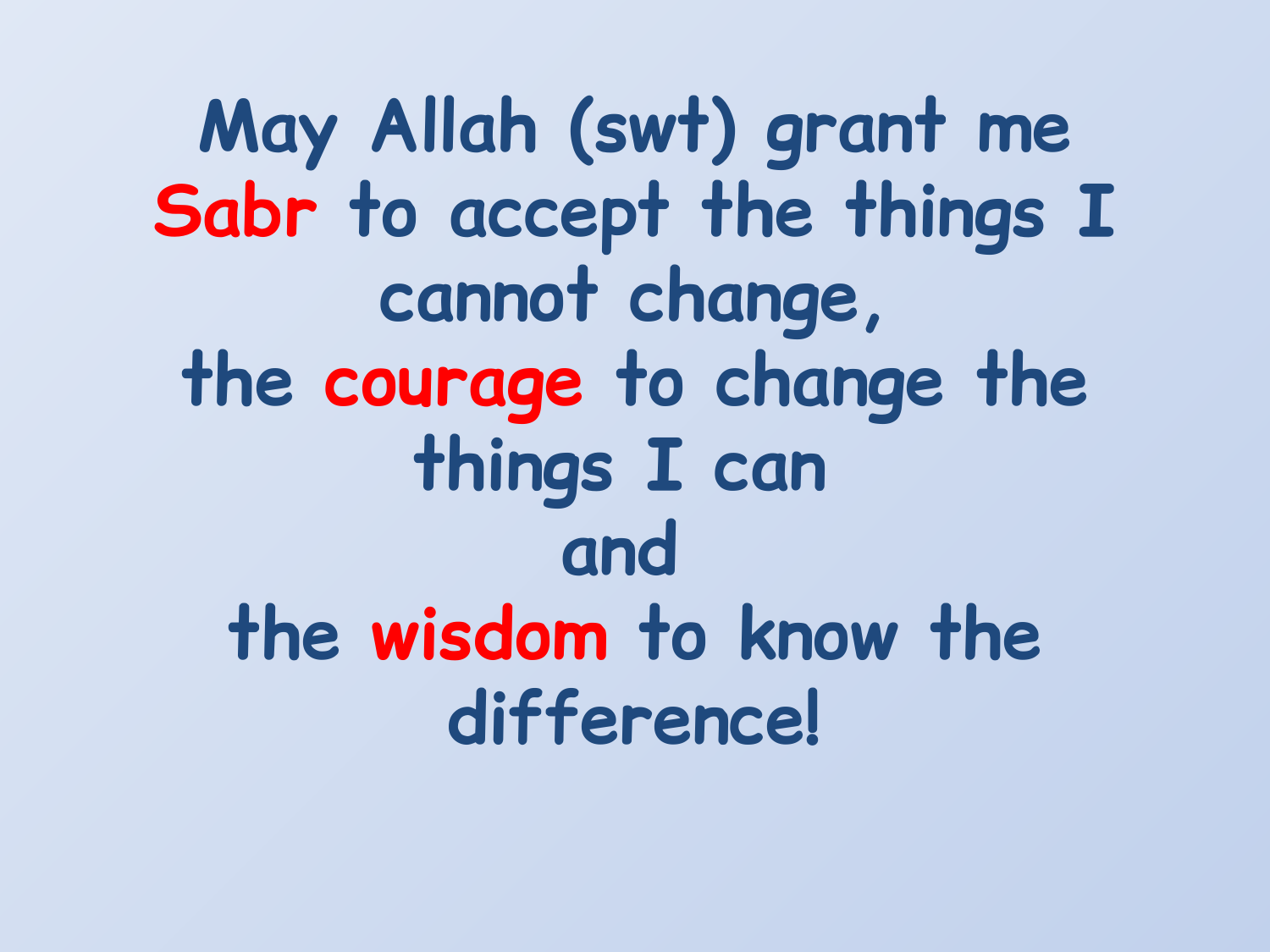

May Allah (swt) grant me Sabr to accept the things I cannot change,
the courage to change the things I can
and
the wisdom to know the difference!